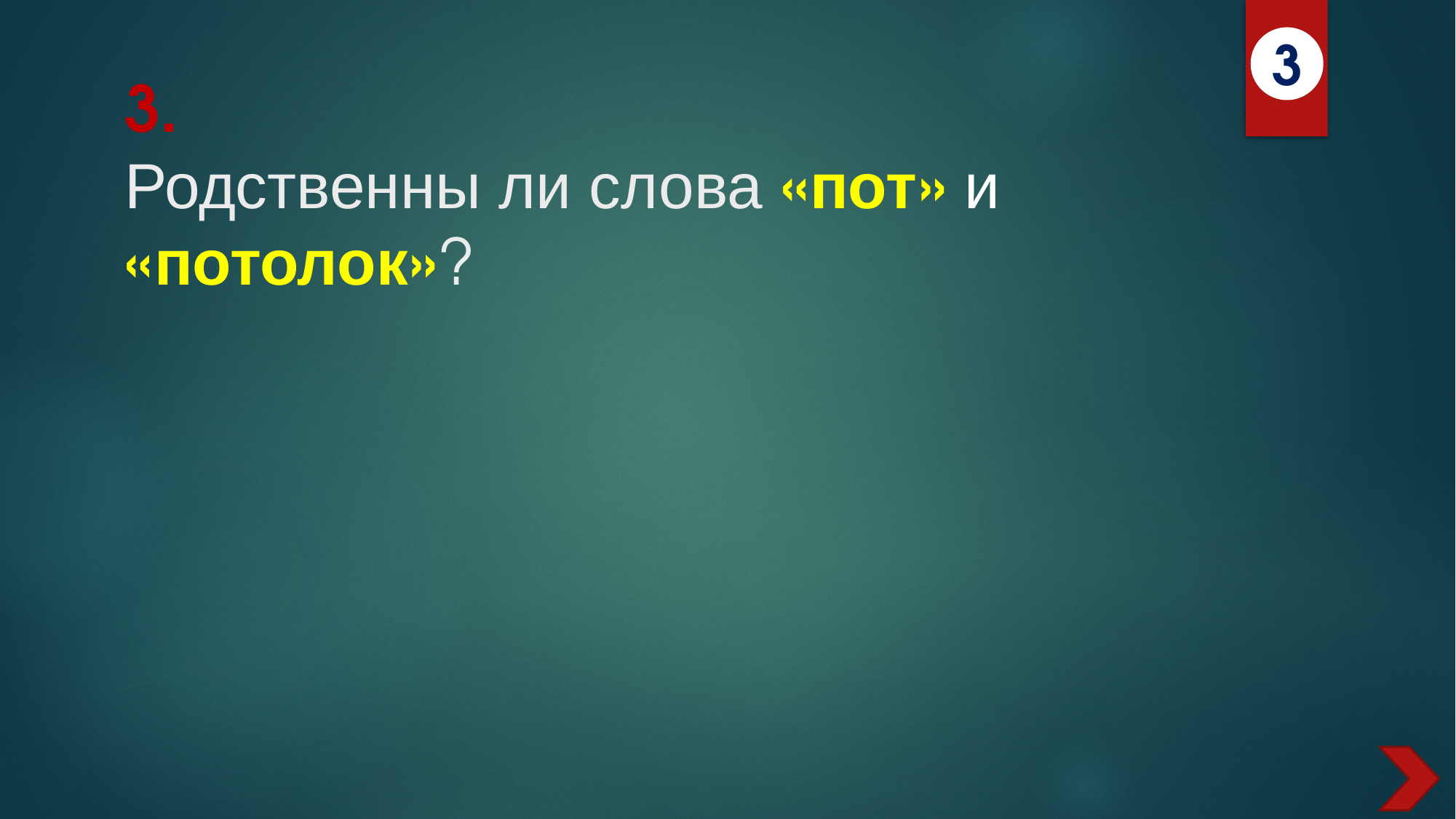

3
# 3. Родственны ли слова «пот» и «потолок»?